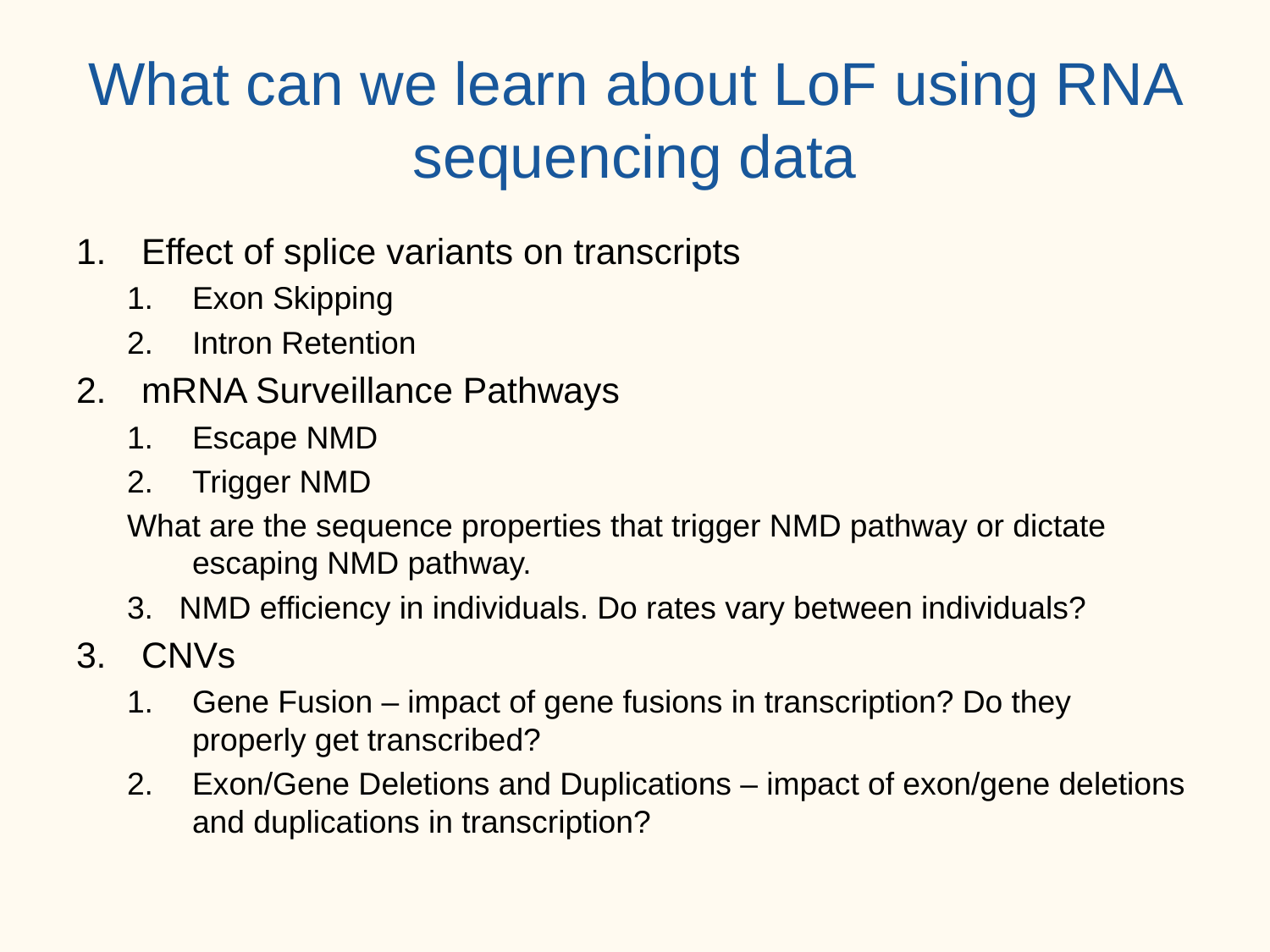

# What can we learn about LoF using RNA sequencing data
Effect of splice variants on transcripts
Exon Skipping
Intron Retention
mRNA Surveillance Pathways
Escape NMD
Trigger NMD
What are the sequence properties that trigger NMD pathway or dictate escaping NMD pathway.
3.   NMD efficiency in individuals. Do rates vary between individuals?
CNVs
Gene Fusion – impact of gene fusions in transcription? Do they properly get transcribed?
Exon/Gene Deletions and Duplications – impact of exon/gene deletions and duplications in transcription?